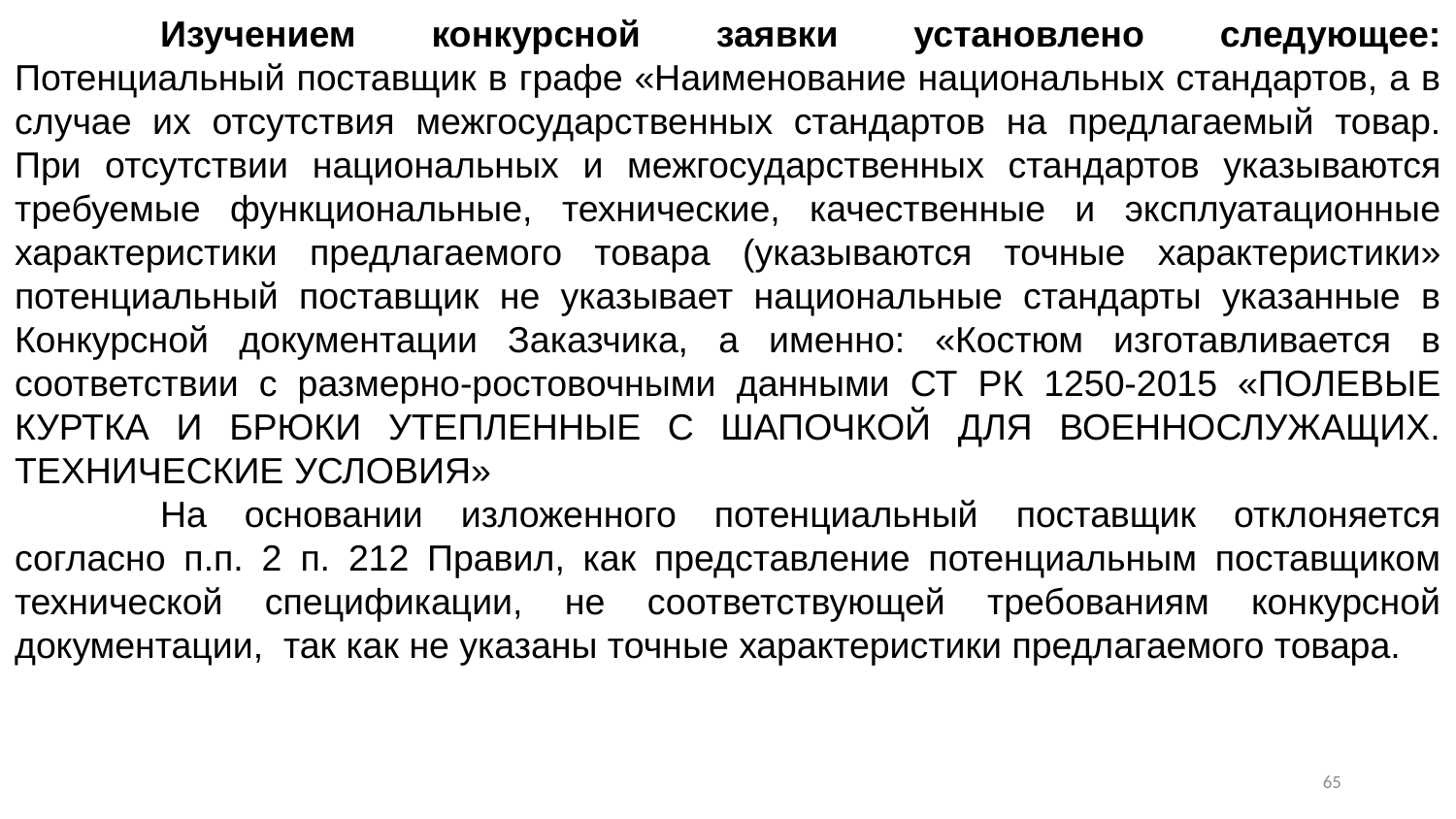

Изучением конкурсной заявки установлено следующее: Потенциальный поставщик в графе «Наименование национальных стандартов, а в случае их отсутствия межгосударственных стандартов на предлагаемый товар. При отсутствии национальных и межгосударственных стандартов указываются требуемые функциональные, технические, качественные и эксплуатационные характеристики предлагаемого товара (указываются точные характеристики» потенциальный поставщик не указывает национальные стандарты указанные в Конкурсной документации Заказчика, а именно: «Костюм изготавливается в соответствии с размерно-ростовочными данными СТ РК 1250-2015 «ПОЛЕВЫЕ КУРТКА И БРЮКИ УТЕПЛЕННЫЕ С ШАПОЧКОЙ ДЛЯ ВОЕННОСЛУЖАЩИХ. ТЕХНИЧЕСКИЕ УСЛОВИЯ»
	На основании изложенного потенциальный поставщик отклоняется согласно п.п. 2 п. 212 Правил, как представление потенциальным поставщиком технической спецификации, не соответствующей требованиям конкурсной документации,  так как не указаны точные характеристики предлагаемого товара.

65